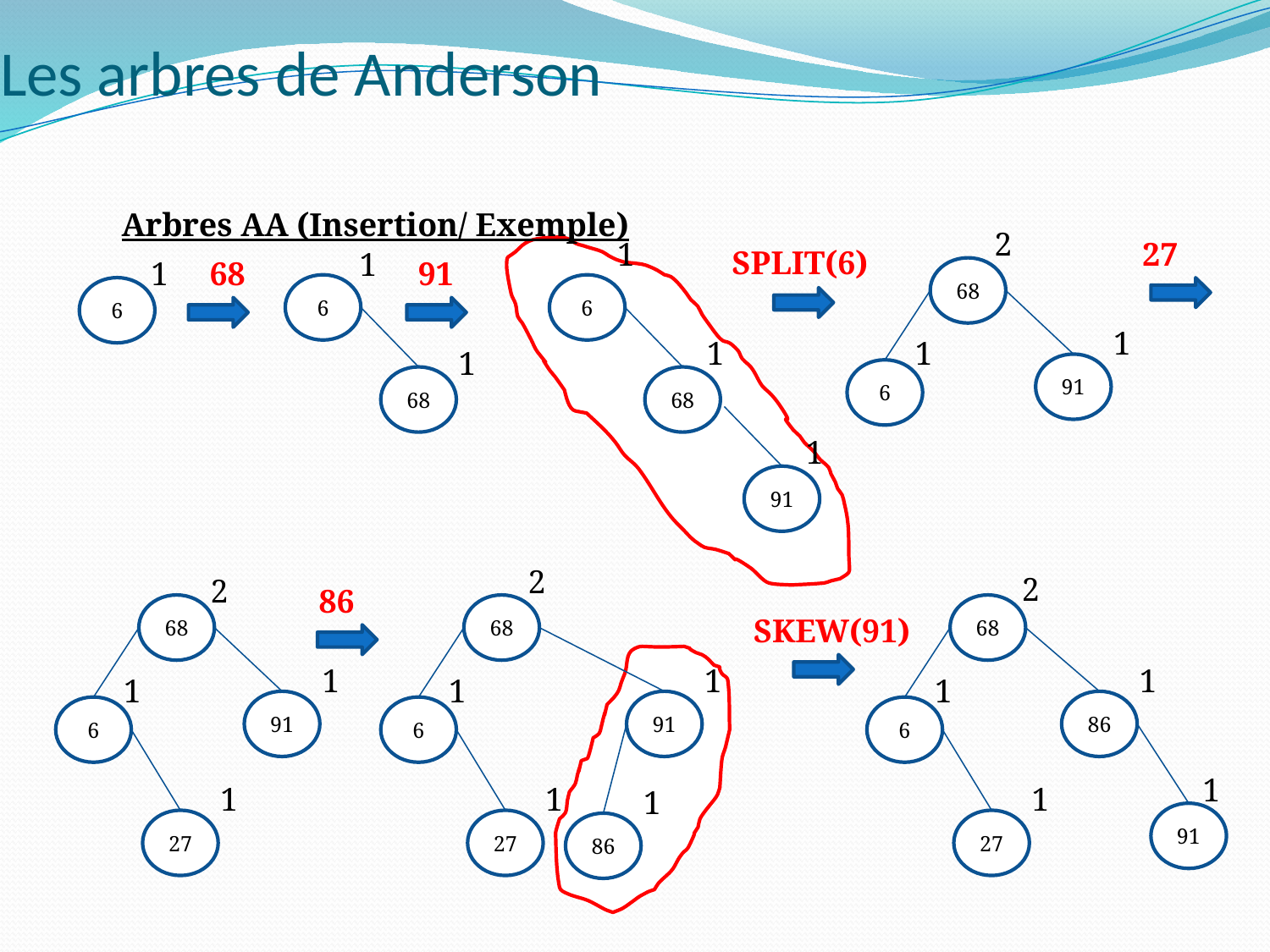

# Les arbres de Anderson

Arbres AA (Insertion/ Exemple)
2
1
27
SPLIT(6)

1
1
68
91
68
6
6
6

1
1
1
1
91
6
68
68
1
91
2
2
2
86
68
68
68
SKEW(91)

1
1

1
1
1
1
91
91
86
6
6
6
1
1
1
1
1
91
27
27
27
86